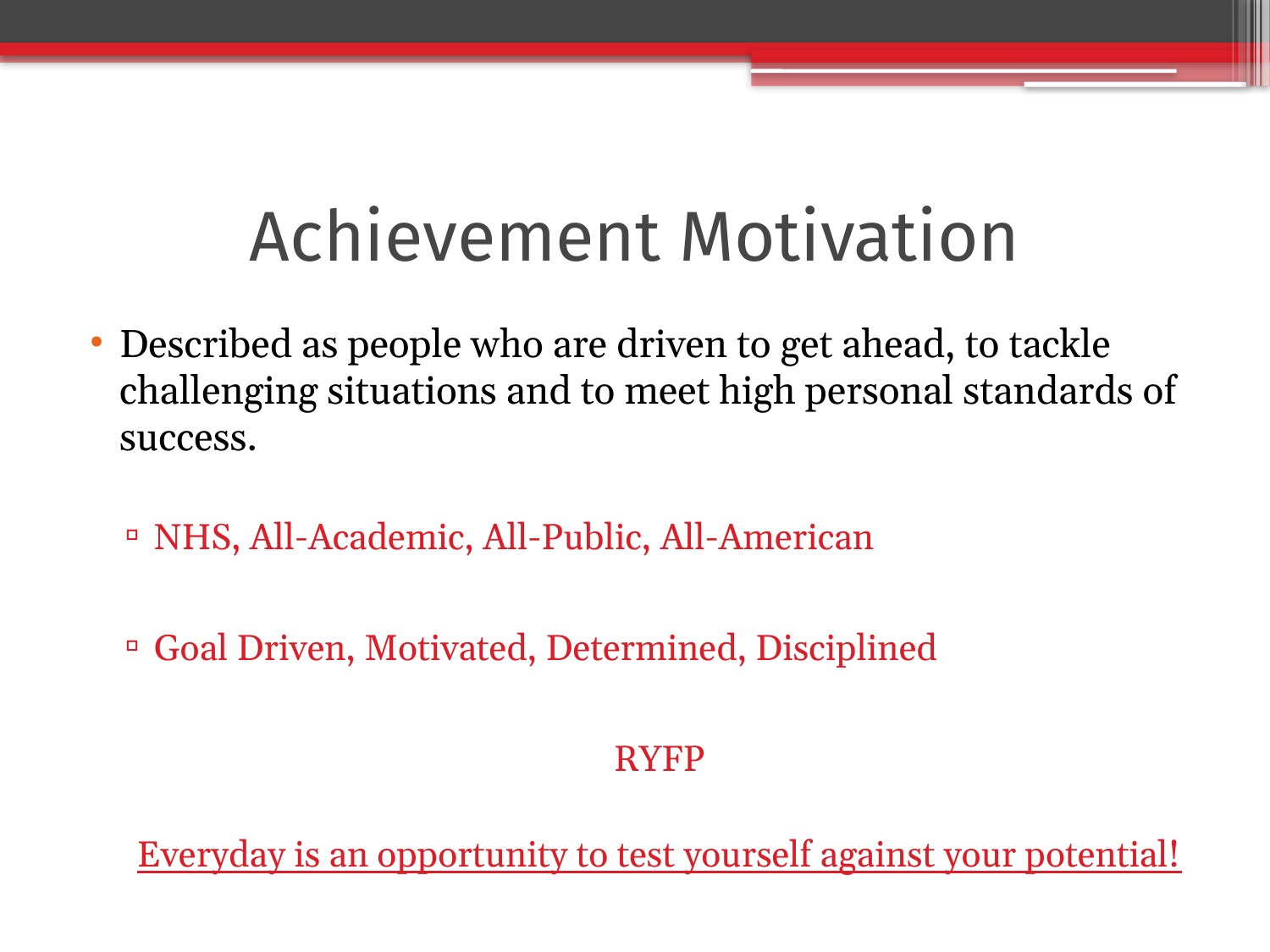

# Achievement Motivation
Described as people who are driven to get ahead, to tackle challenging situations and to meet high personal standards of success.

NHS, All-Academic, All-Public, All-American

Goal Driven, Motivated, Determined, Disciplined

RYFP

Everyday is an opportunity to test yourself against your potential!